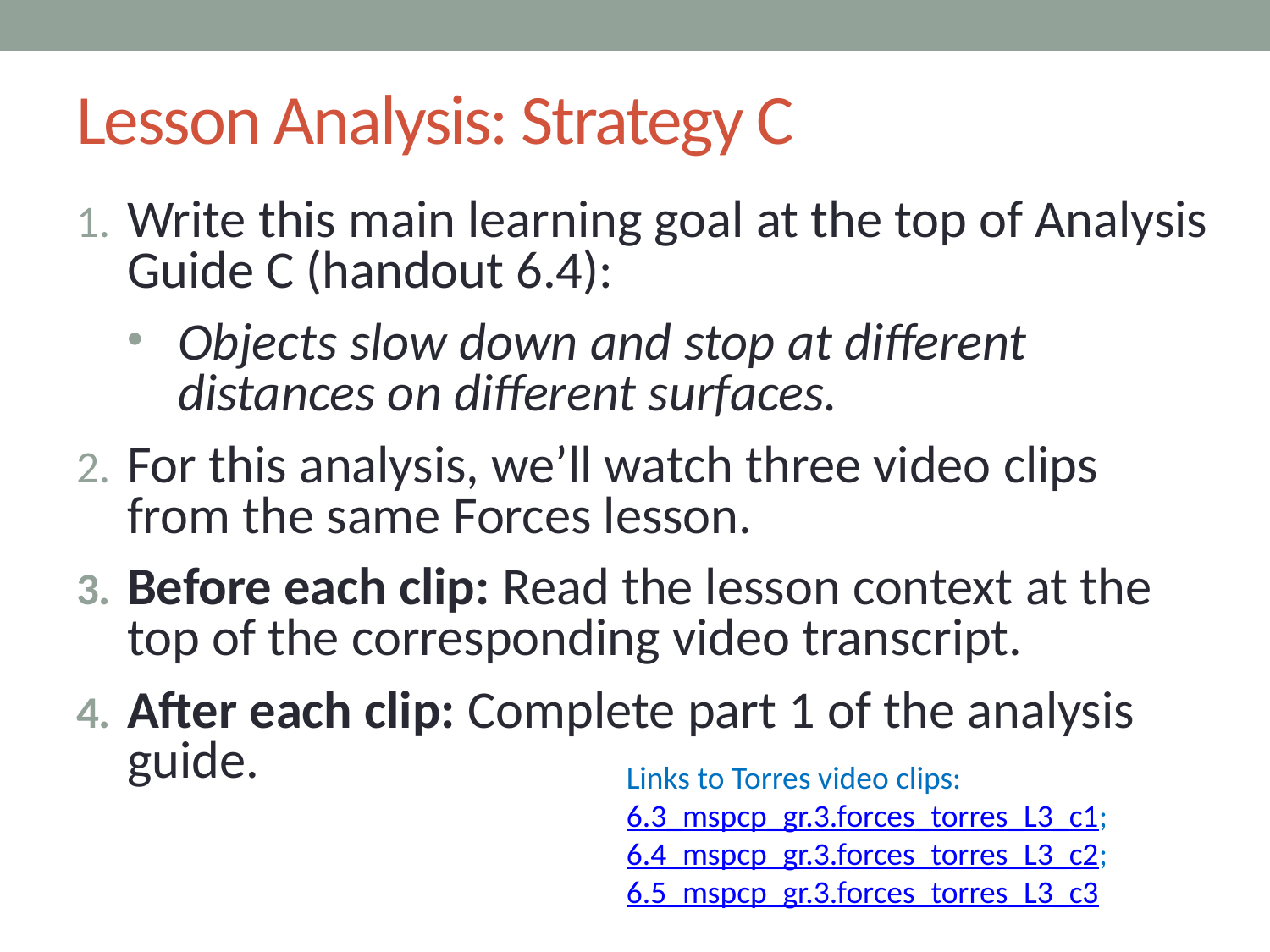

# Lesson Analysis: Strategy C

Write this main learning goal at the top of Analysis Guide C (handout 6.4):
Objects slow down and stop at different distances on different surfaces.
For this analysis, we’ll watch three video clips from the same Forces lesson.
Before each clip: Read the lesson context at the top of the corresponding video transcript.
After each clip: Complete part 1 of the analysis guide.
Links to Torres video clips: 6.3_mspcp_gr.3.forces_torres_L3_c1; 6.4_mspcp_gr.3.forces_torres_L3_c2; 6.5_mspcp_gr.3.forces_torres_L3_c3